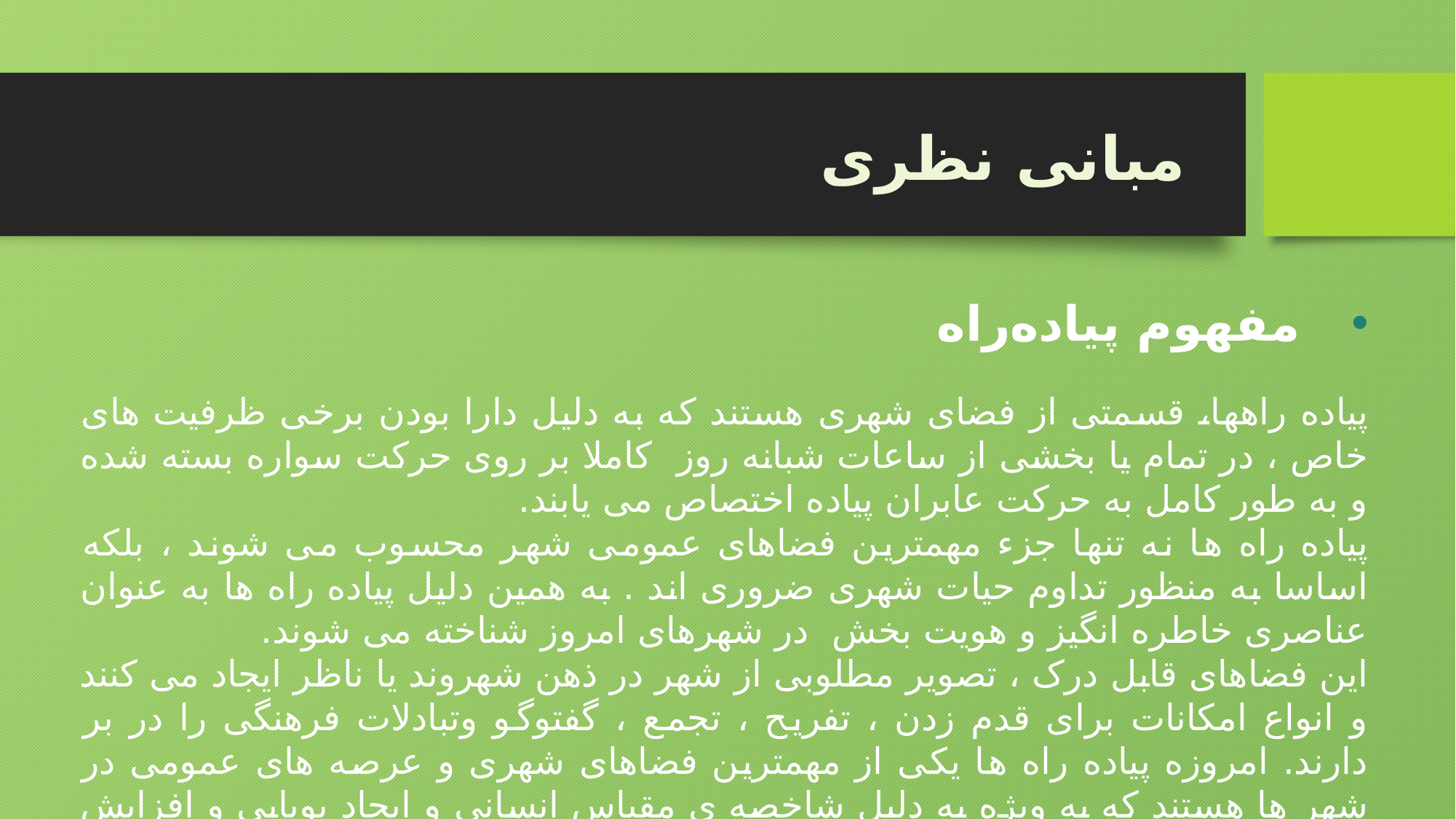

مبانی نظری
مفهوم پیاده‌راه
پیاده راهها، قسمتی از فضای شهری هستند که به دلیل دارا بودن برخی ظرفیت های خاص ، در تمام یا بخشی از ساعات شبانه روز  کاملا بر روی حرکت سواره بسته شده و به طور کامل به حرکت عابران پیاده اختصاص می یابند.
پیاده راه ها نه تنها جزء مهمترین فضاهای عمومی شهر محسوب می شوند ، بلکه اساسا به منظور تداوم حیات شهری ضروری اند . به همین دلیل پیاده راه ها به عنوان عناصری خاطره انگیز و هویت بخش  در شهرهای امروز شناخته می شوند.
این فضاهای قابل درک ، تصویر مطلوبی از شهر در ذهن شهروند یا ناظر ایجاد می کنند و انواع امکانات برای قدم زدن ، تفریح ، تجمع ، گفتوگو وتبادلات فرهنگی را در بر دارند. امروزه پیاده راه ها یکی از مهمترین فضاهای شهری و عرصه های عمومی در شهر ها هستند که به ویژه به دلیل شاخصه ی مقیاس انسانی و ایجاد پویایی و افزایش تعاملات اجتماعی در عصر ارتباطات بسیار مورد توجه هستند .